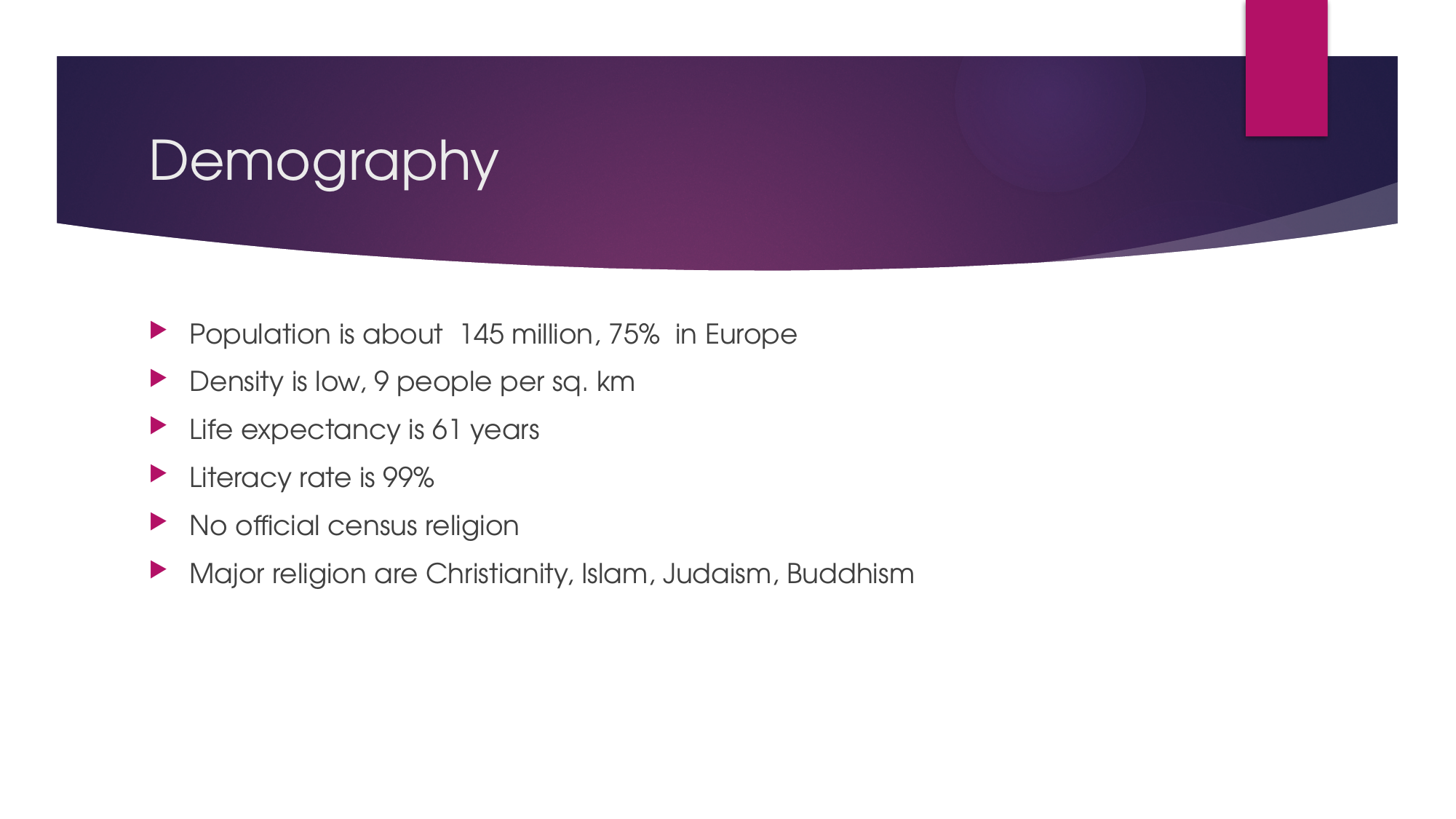

# Demography
Population is about  145 million, 75%  in Europe
Density is low, 9 people per sq. km
Life expectancy is 61 years
Literacy rate is 99%
No official census religion
Major religion are Christianity, Islam, Judaism, Buddhism